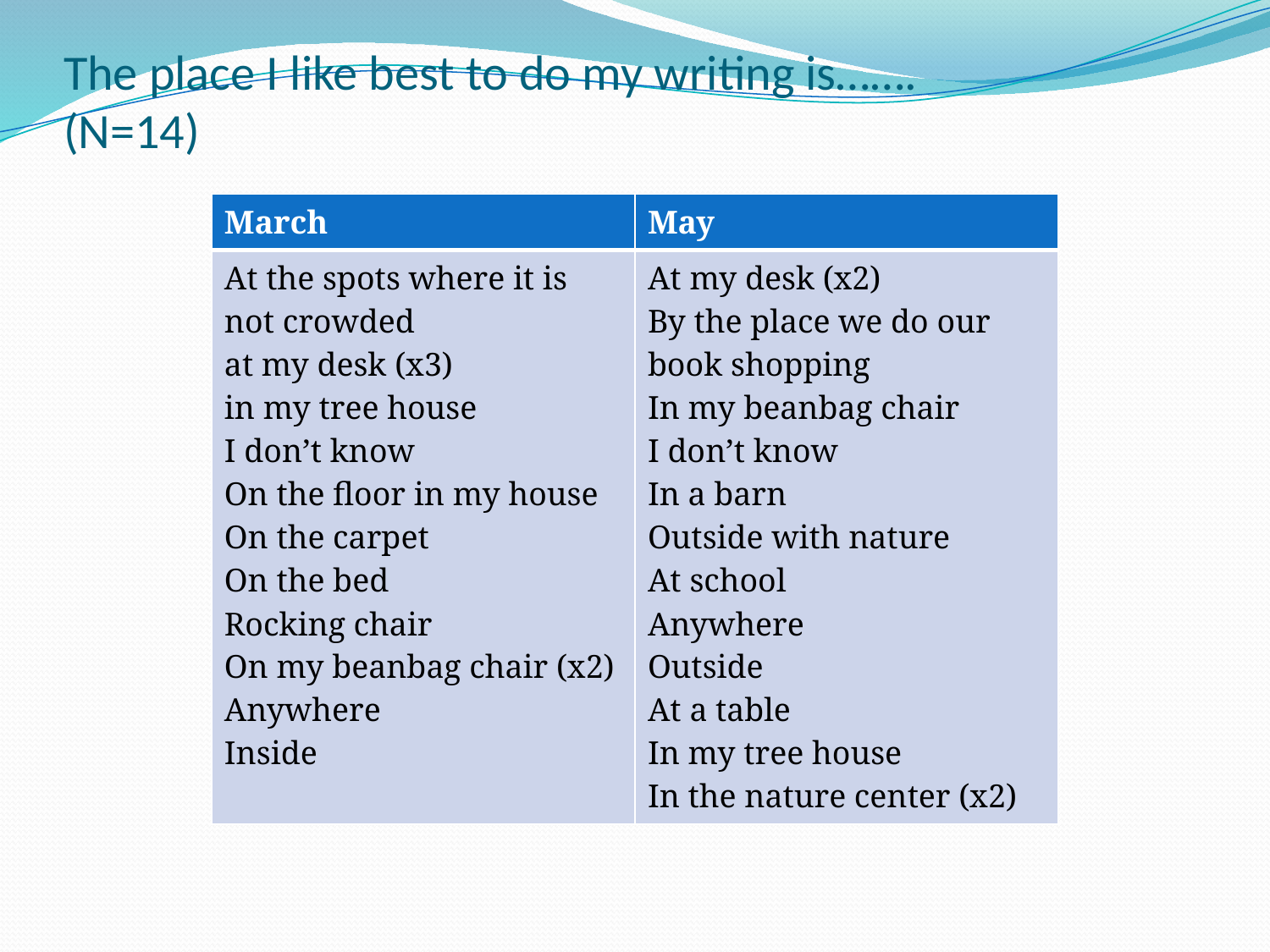

# The place I like best to do my writing is……. (N=14)
| March | May |
| --- | --- |
| At the spots where it is not crowded at my desk (x3) in my tree house I don’t know On the floor in my house On the carpet On the bed Rocking chair On my beanbag chair (x2) Anywhere Inside | At my desk (x2) By the place we do our book shopping In my beanbag chair I don’t know In a barn Outside with nature At school Anywhere Outside At a table In my tree house In the nature center (x2) |